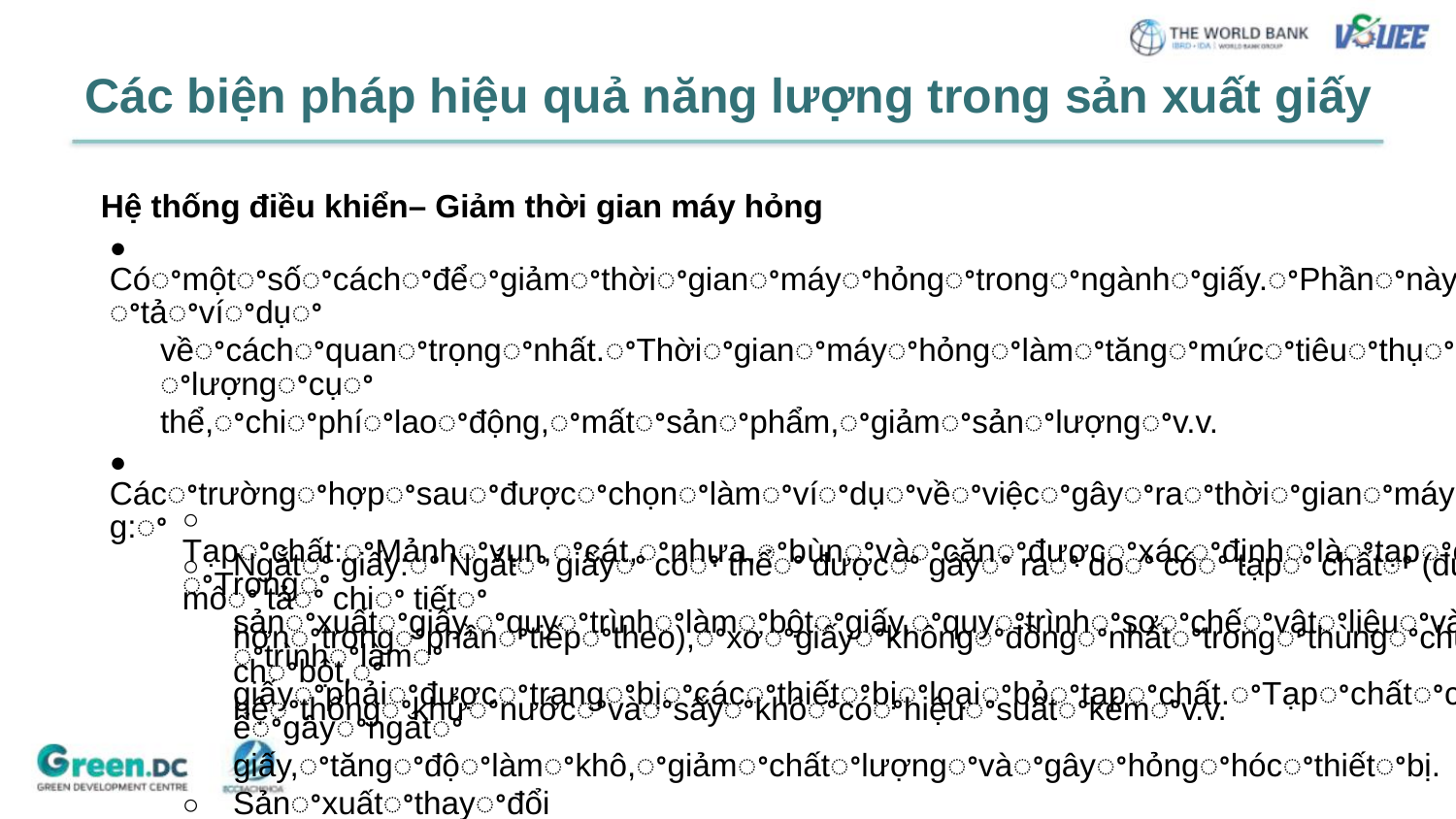

Các biện pháp hiệu quả năng lượng trong sản xuất giấy
Hệ thống điều khiển– Giảm thời gian máy hỏng
● Cóꢀmộtꢀsốꢀcáchꢀđểꢀgiảmꢀthờiꢀgianꢀmáyꢀhỏngꢀtrongꢀngànhꢀgiấy.ꢀPhầnꢀnàyꢀmôꢀtảꢀvíꢀdụꢀ
vềꢀcáchꢀquanꢀtrọngꢀnhất.ꢀThờiꢀgianꢀmáyꢀhỏngꢀlàmꢀtăngꢀmứcꢀtiêuꢀthụꢀnăngꢀlượngꢀcụꢀ
thể,ꢀchiꢀphíꢀlaoꢀđộng,ꢀmấtꢀsảnꢀphẩm,ꢀgiảmꢀsảnꢀlượngꢀv.v.
● Cácꢀtrườngꢀhợpꢀsauꢀđượcꢀchọnꢀlàmꢀvíꢀdụꢀvềꢀviệcꢀgâyꢀraꢀthờiꢀgianꢀmáyꢀhỏng:ꢀ
○ Ngắtꢀ giấy:ꢀ Ngắtꢀ giấyꢀ cóꢀ thểꢀ đượcꢀ gâyꢀ raꢀ doꢀ cóꢀ tạpꢀ chấtꢀ (đượcꢀ môꢀ tảꢀ chiꢀ tiếtꢀ
hơnꢀtrongꢀphầnꢀtiếpꢀtheo),ꢀxơꢀgiấyꢀkhôngꢀđồngꢀnhấtꢀtrongꢀthùngꢀchứaꢀdịchꢀbột,ꢀ
hệꢀthốngꢀkhửꢀnướcꢀvàꢀsấyꢀkhôꢀcóꢀhiệuꢀsuấtꢀkémꢀv.v.
○ Tạpꢀchất:ꢀMảnhꢀvụn,ꢀcát,ꢀnhựa,ꢀbùnꢀvàꢀcặnꢀđượcꢀxácꢀđịnhꢀlàꢀtạpꢀchất.ꢀTrongꢀ
sảnꢀxuấtꢀgiấy,ꢀquyꢀtrìnhꢀlàmꢀbộtꢀgiấy,ꢀquyꢀtrìnhꢀsơꢀchếꢀvậtꢀliệuꢀvàꢀquyꢀtrìnhꢀlàmꢀ
giấyꢀphảiꢀđượcꢀtrangꢀbịꢀcácꢀthiếtꢀbịꢀloạiꢀbỏꢀtạpꢀchất.ꢀTạpꢀchấtꢀcóꢀthểꢀgâyꢀngắtꢀ
giấy,ꢀtăngꢀđộꢀlàmꢀkhô,ꢀgiảmꢀchấtꢀlượngꢀvàꢀgâyꢀhỏngꢀhócꢀthiếtꢀbị.
○ Sảnꢀxuấtꢀthayꢀđổi